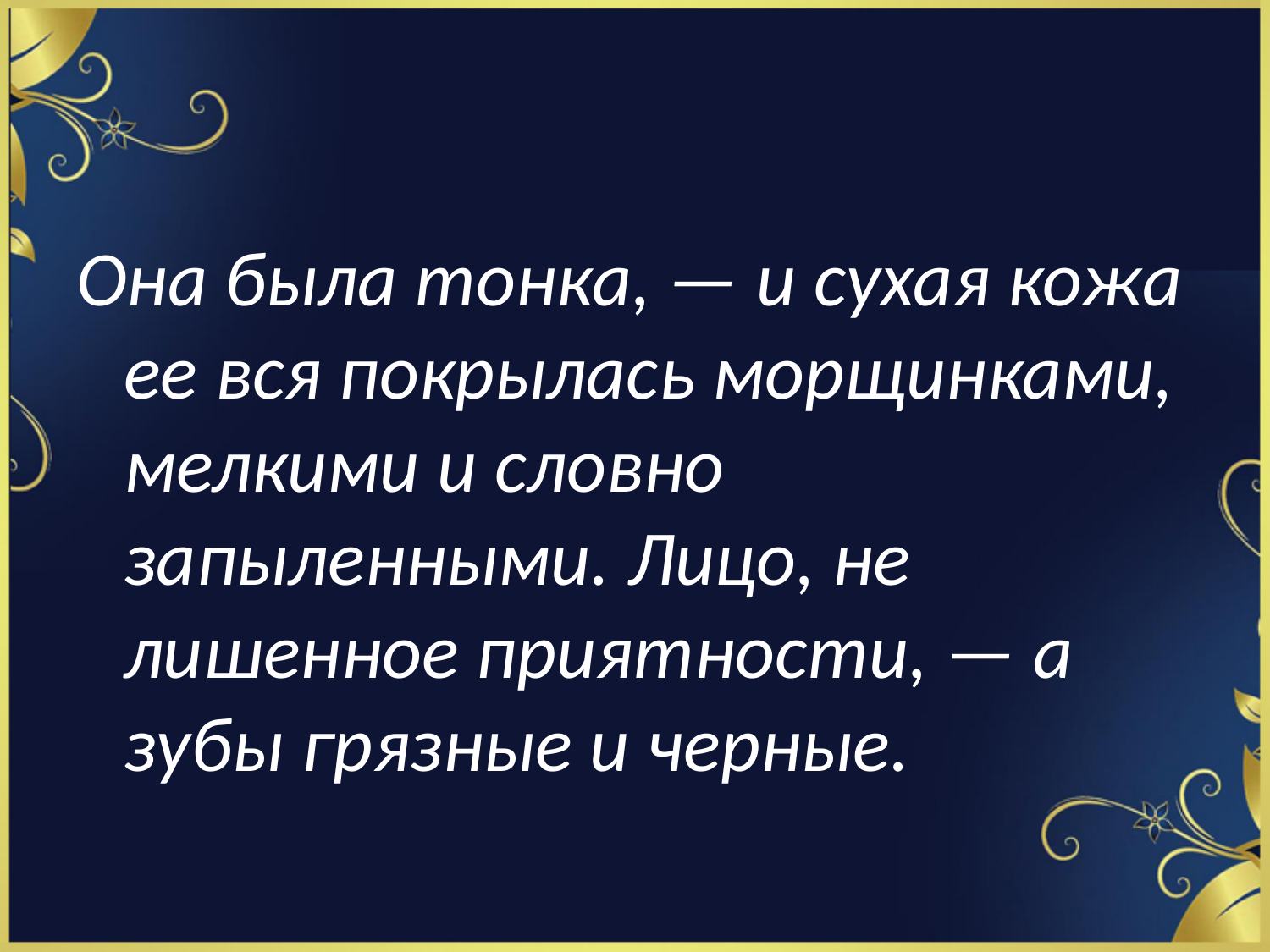

Она была тонка, — и сухая кожа ее вся покрылась морщинками, мелкими и словно запыленными. Лицо, не лишенное приятности, — а зубы грязные и черные.